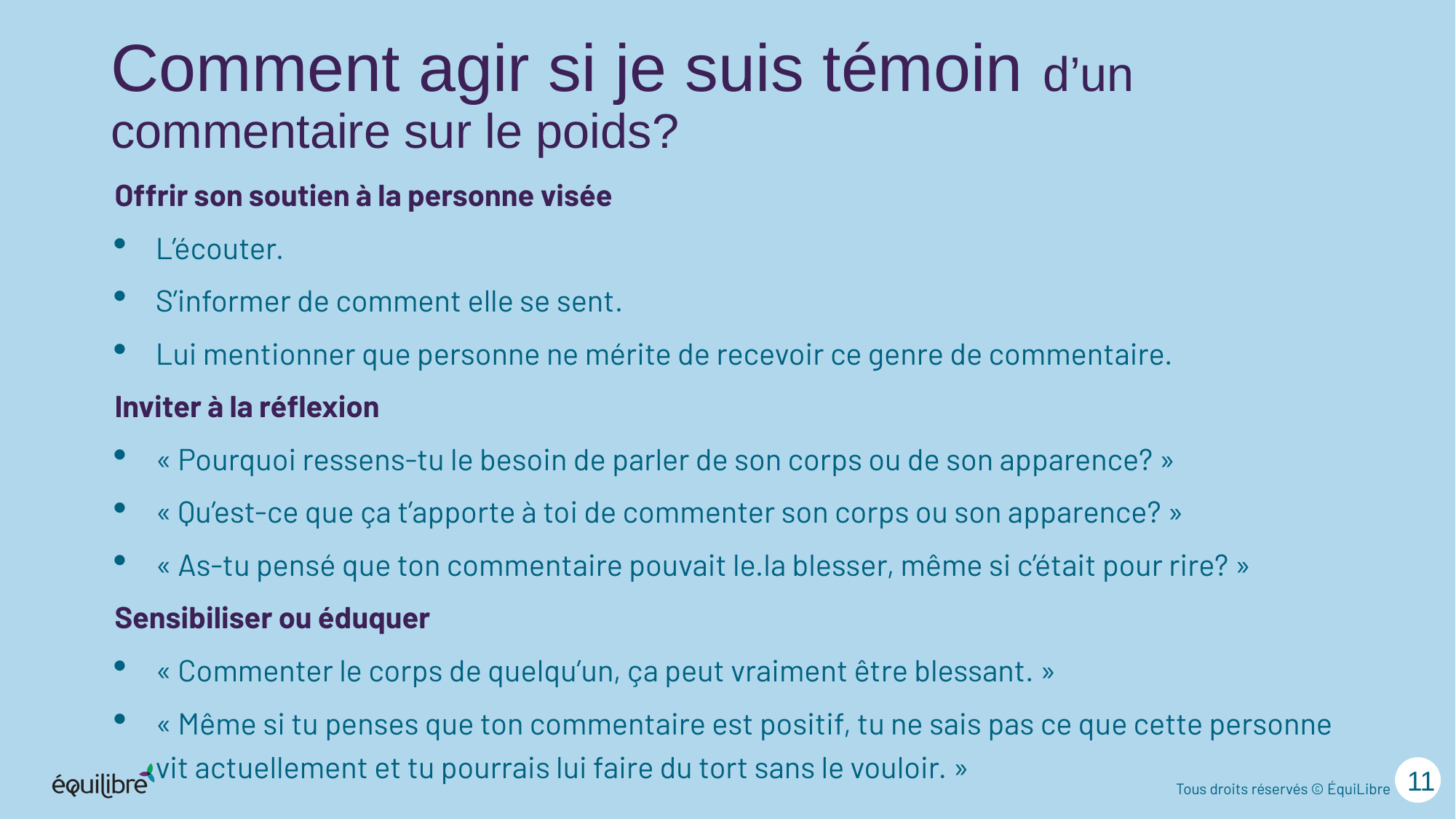

# Comment agir si je suis témoin d’un commentaire sur le poids?
Offrir son soutien à la personne visée
L’écouter.
S’informer de comment elle se sent.
Lui mentionner que personne ne mérite de recevoir ce genre de commentaire.
Inviter à la réflexion
« Pourquoi ressens-tu le besoin de parler de son corps ou de son apparence? »
« Qu’est-ce que ça t’apporte à toi de commenter son corps ou son apparence? »
« As-tu pensé que ton commentaire pouvait le.la blesser, même si c’était pour rire? »
Sensibiliser ou éduquer
« Commenter le corps de quelqu’un, ça peut vraiment être blessant. »
« Même si tu penses que ton commentaire est positif, tu ne sais pas ce que cette personne vit actuellement et tu pourrais lui faire du tort sans le vouloir. »

11

18